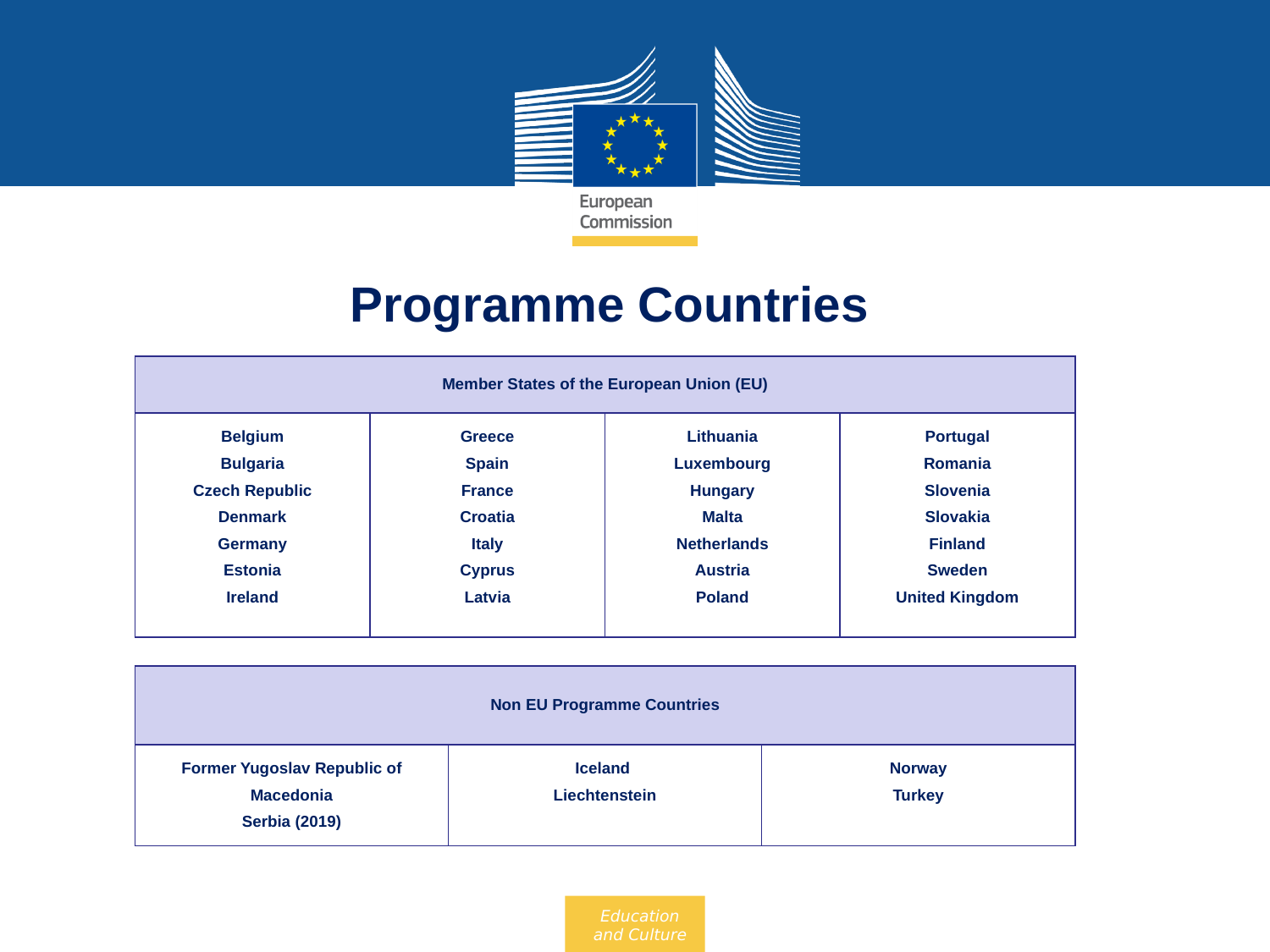

# Programme Countries
| Member States of the European Union (EU) |  |  |  |
| --- | --- | --- | --- |
| Belgium Bulgaria Czech Republic Denmark Germany Estonia Ireland | Greece Spain France Croatia Italy Cyprus Latvia | Lithuania Luxembourg Hungary Malta Netherlands Austria Poland | Portugal Romania Slovenia Slovakia Finland Sweden United Kingdom |

| Non EU Programme Countries |  |  |
| --- | --- | --- |
| Former Yugoslav Republic of Macedonia Serbia (2019) | Iceland Liechtenstein | Norway Turkey |